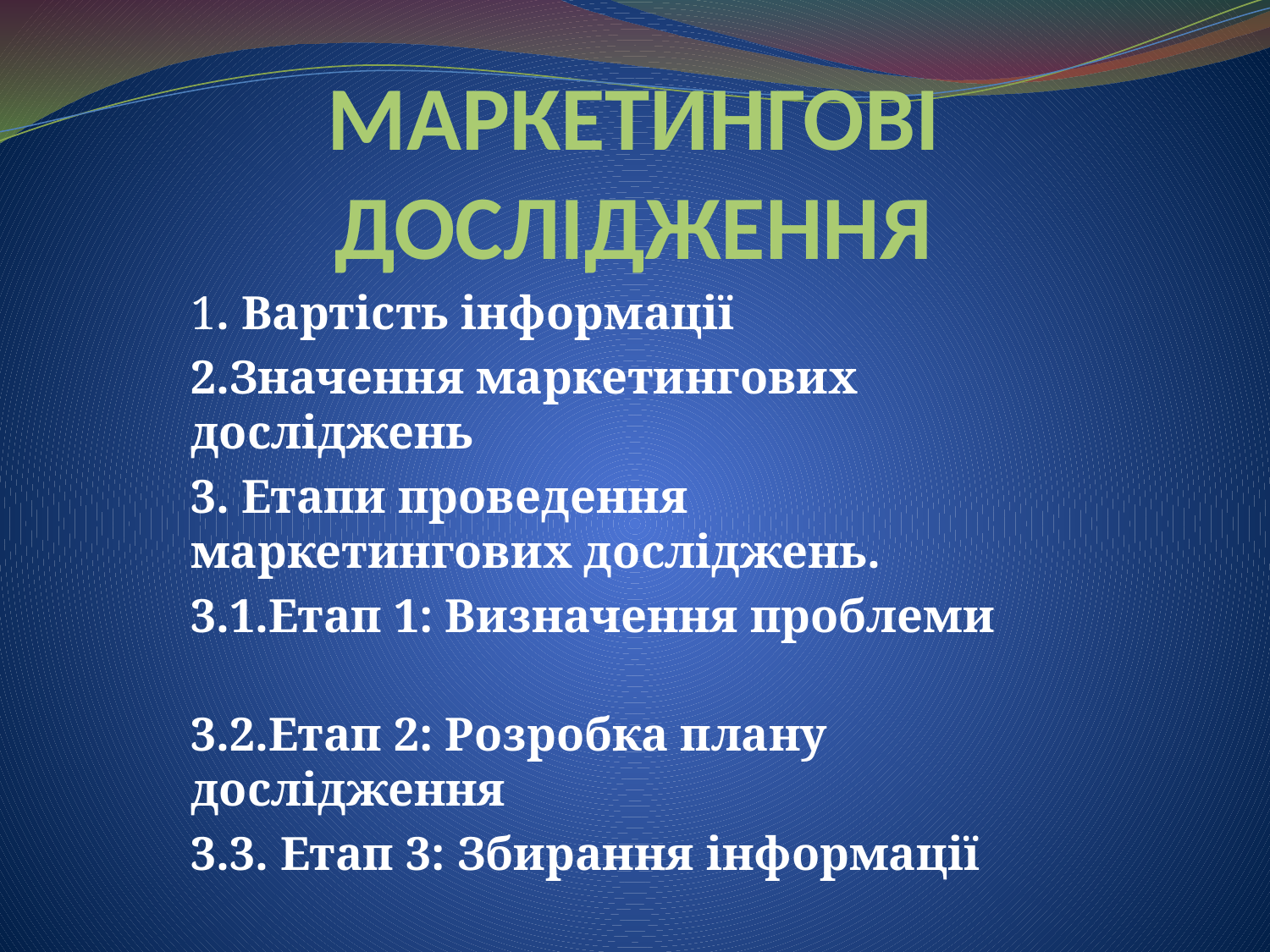

# МАРКЕТИНГОВІ ДОСЛІДЖЕННЯ
1. Вартість інформації
2.Значення маркетингових досліджень
3. Етапи проведення маркетингових досліджень.
3.1.Етап 1: Визначення проблеми
3.2.Етап 2: Розробка плану дослідження
3.3. Етап 3: Збирання інформації
3.4.Етап 4: Підготовка загального звіту
3.5.Етап 5: Розроблення рекомендацій